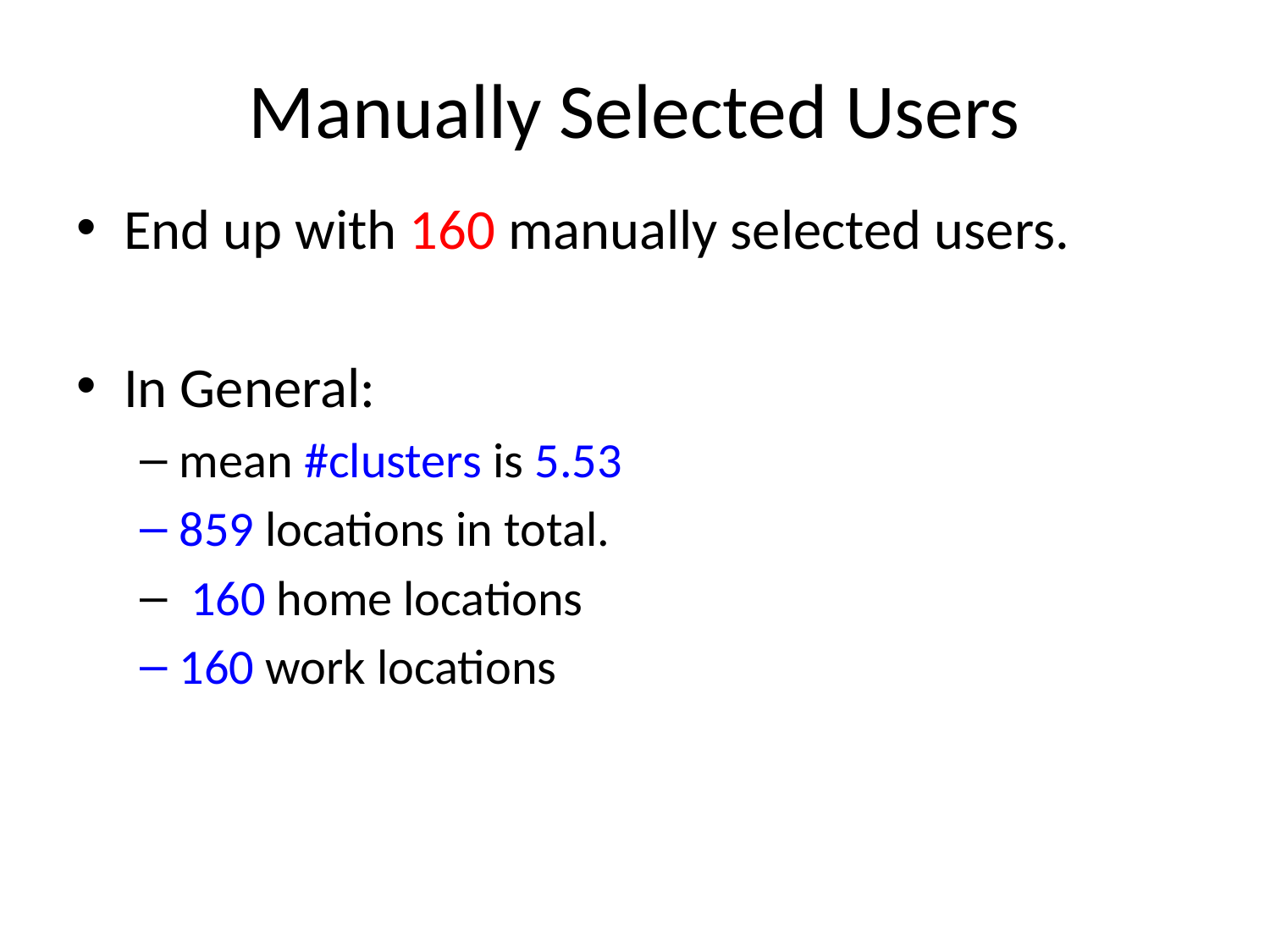

# Manually Selected Users
End up with 160 manually selected users.

In General:
mean #clusters is 5.53
859 locations in total.
 160 home locations
160 work locations